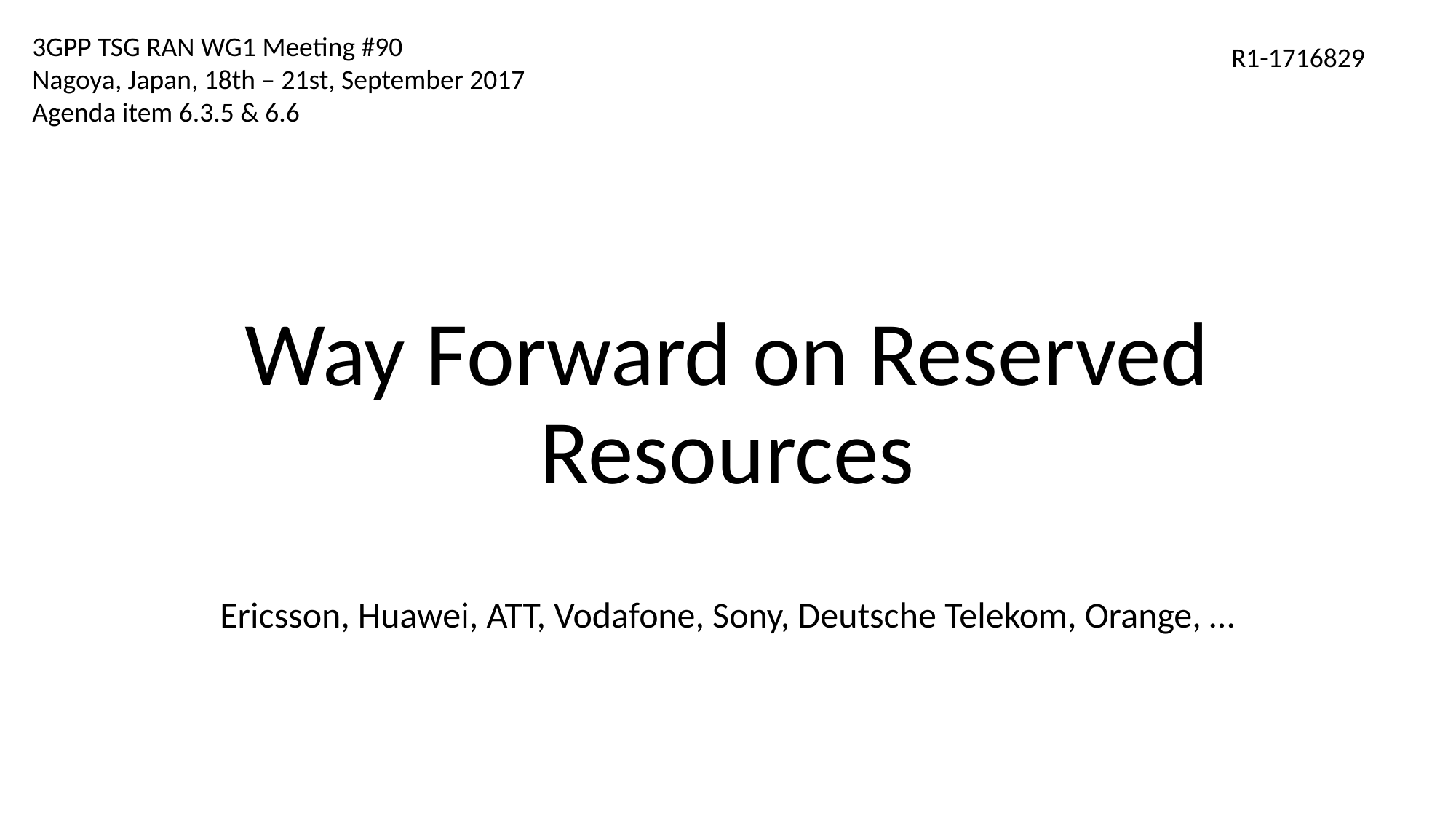

3GPP TSG RAN WG1 Meeting #90
Nagoya, Japan, 18th – 21st, September 2017
Agenda item 6.3.5 & 6.6
R1-1716829
# Way Forward on Reserved Resources
Ericsson, Huawei, ATT, Vodafone, Sony, Deutsche Telekom, Orange, …